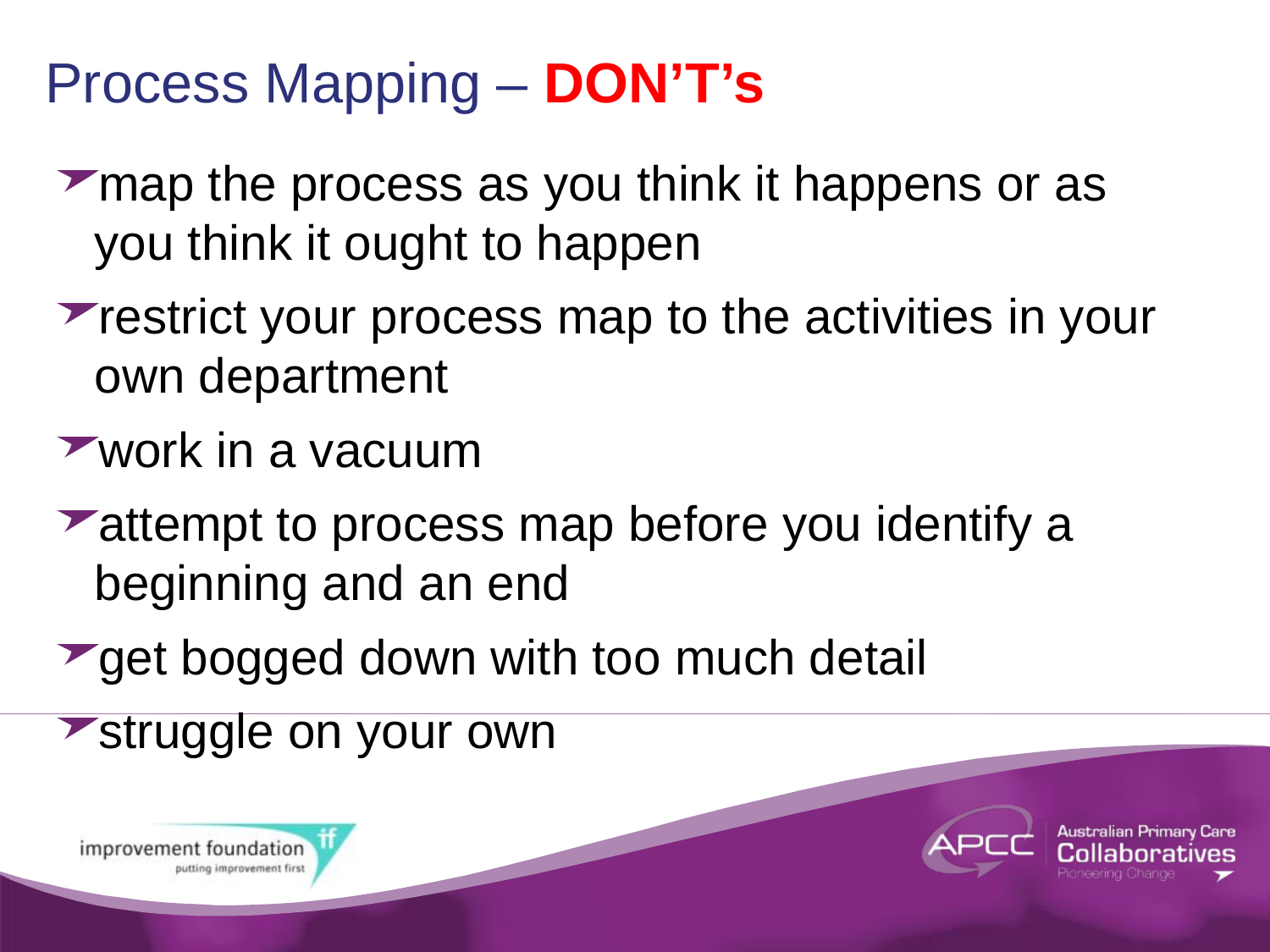

Process Mapping – DON’T’s
map the process as you think it happens or as you think it ought to happen
restrict your process map to the activities in your own department
work in a vacuum
attempt to process map before you identify a beginning and an end
get bogged down with too much detail
struggle on your own